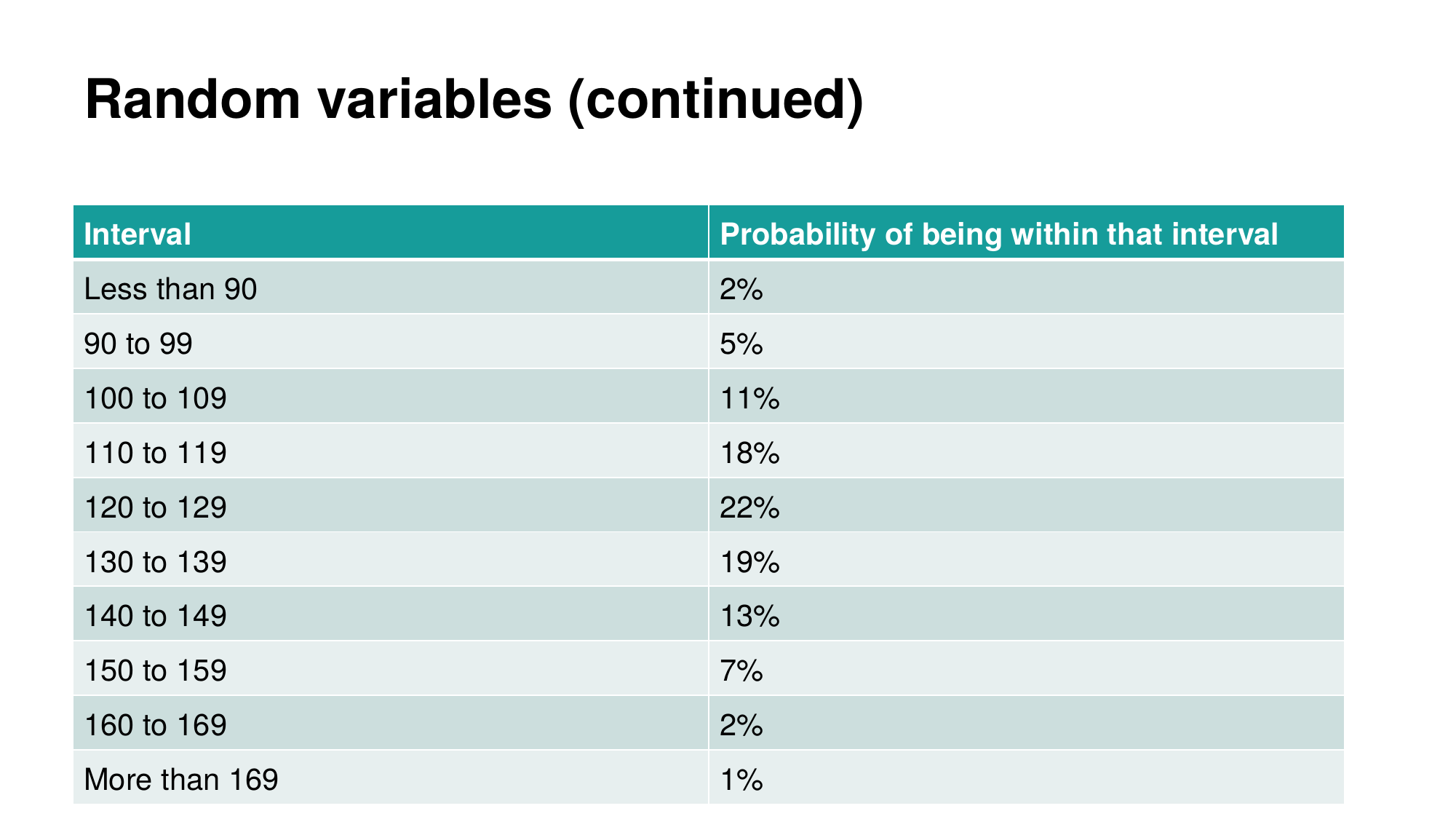

# Random variables (continued)
| Interval | Probability of being within that interval |
| --- | --- |
| Less than 90 | 2% |
| 90 to 99 | 5% |
| 100 to 109 | 11% |
| 110 to 119 | 18% |
| 120 to 129 | 22% |
| 130 to 139 | 19% |
| 140 to 149 | 13% |
| 150 to 159 | 7% |
| 160 to 169 | 2% |
| More than 169 | 1% |